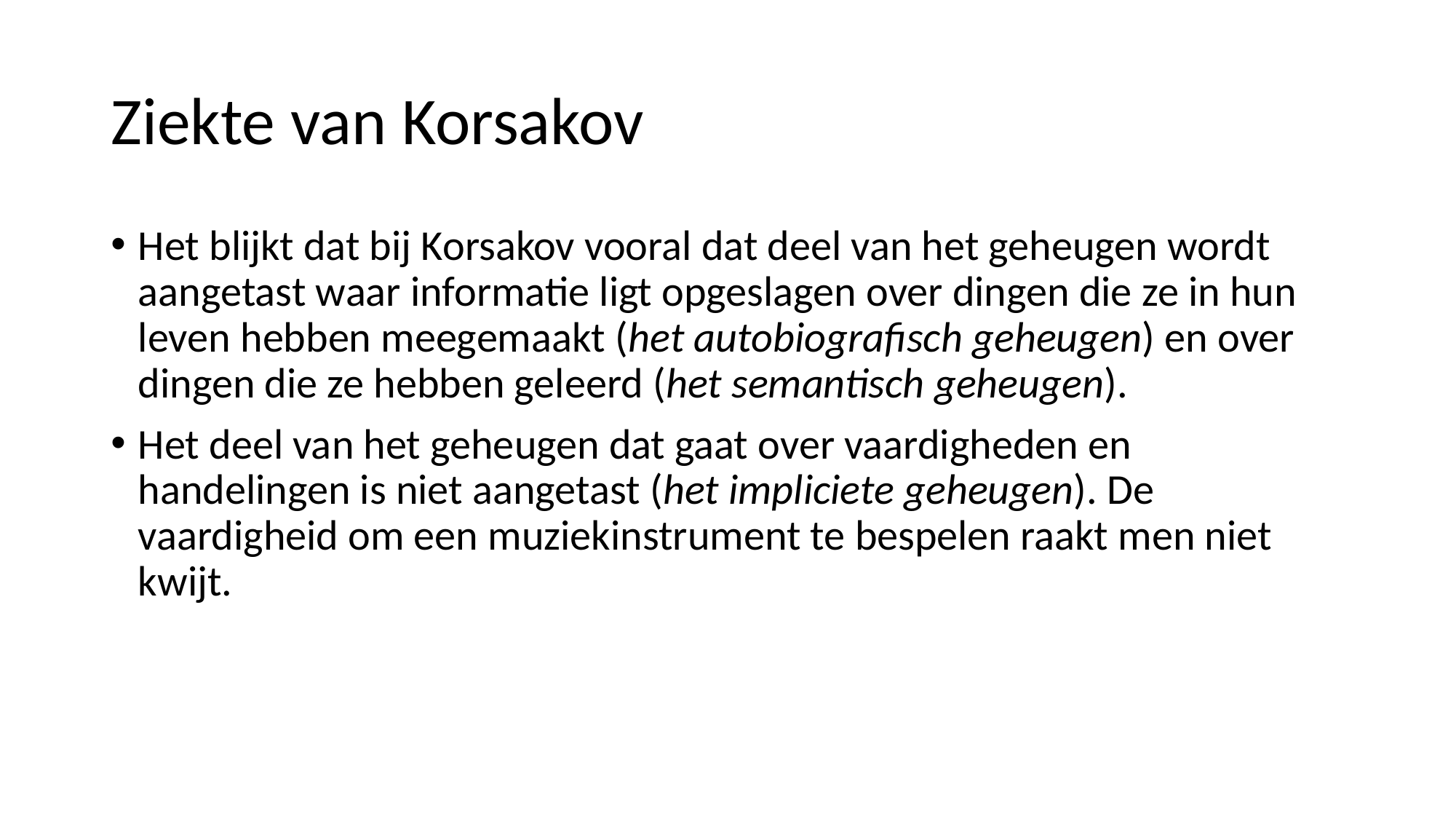

# Ziekte van Korsakov
Het blijkt dat bij Korsakov vooral dat deel van het geheugen wordt aangetast waar informatie ligt opgeslagen over dingen die ze in hun leven hebben meegemaakt (het autobiografisch geheugen) en over dingen die ze hebben geleerd (het semantisch geheugen).
Het deel van het geheugen dat gaat over vaardigheden en handelingen is niet aangetast (het impliciete geheugen). De vaardigheid om een muziekinstrument te bespelen raakt men niet kwijt.